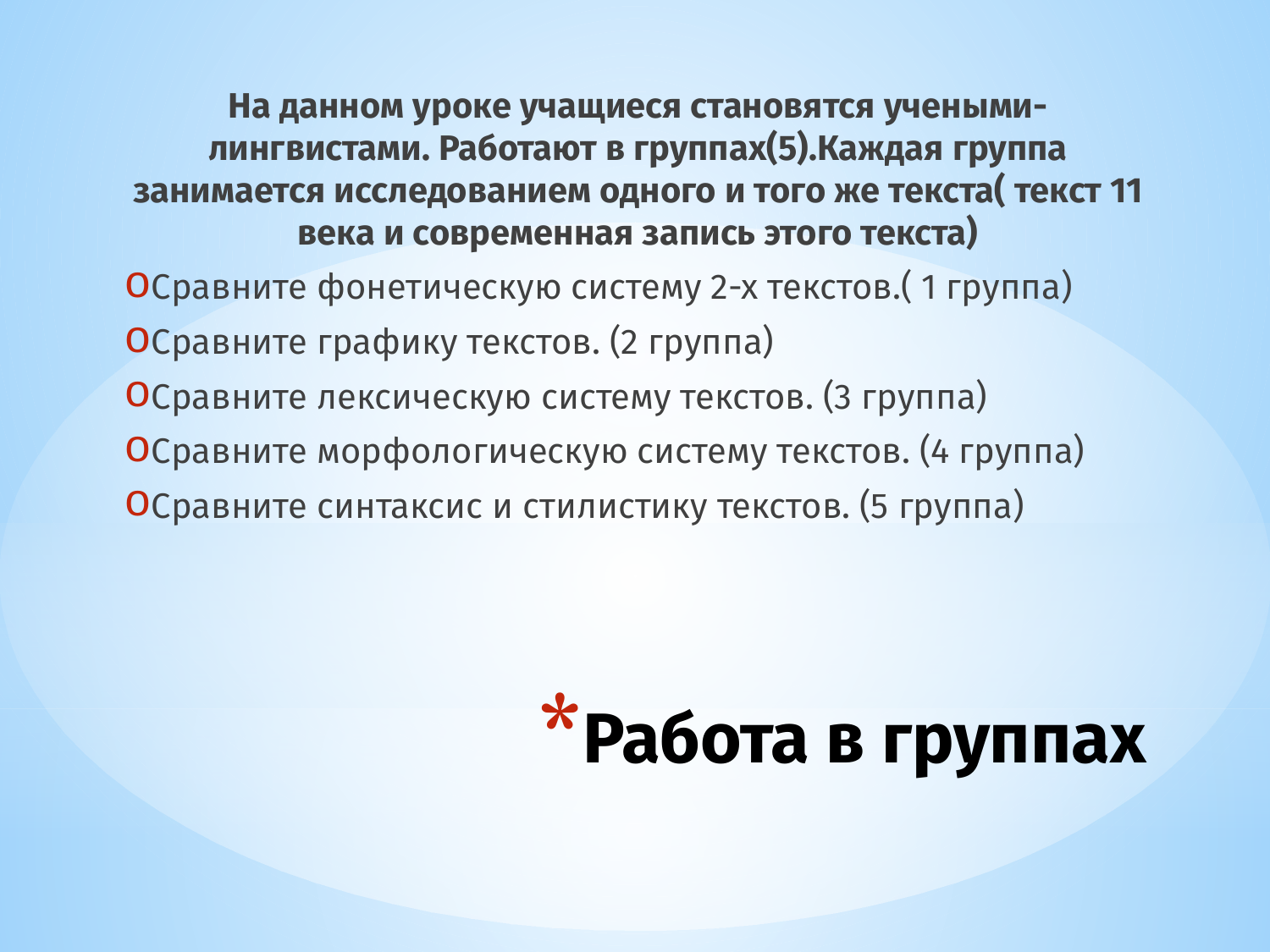

На данном уроке учащиеся становятся учеными-лингвистами. Работают в группах(5).Каждая группа занимается исследованием одного и того же текста( текст 11 века и современная запись этого текста)
Сравните фонетическую систему 2-х текстов.( 1 группа)
Сравните графику текстов. (2 группа)
Сравните лексическую систему текстов. (3 группа)
Сравните морфологическую систему текстов. (4 группа)
Сравните синтаксис и стилистику текстов. (5 группа)

# Работа в группах